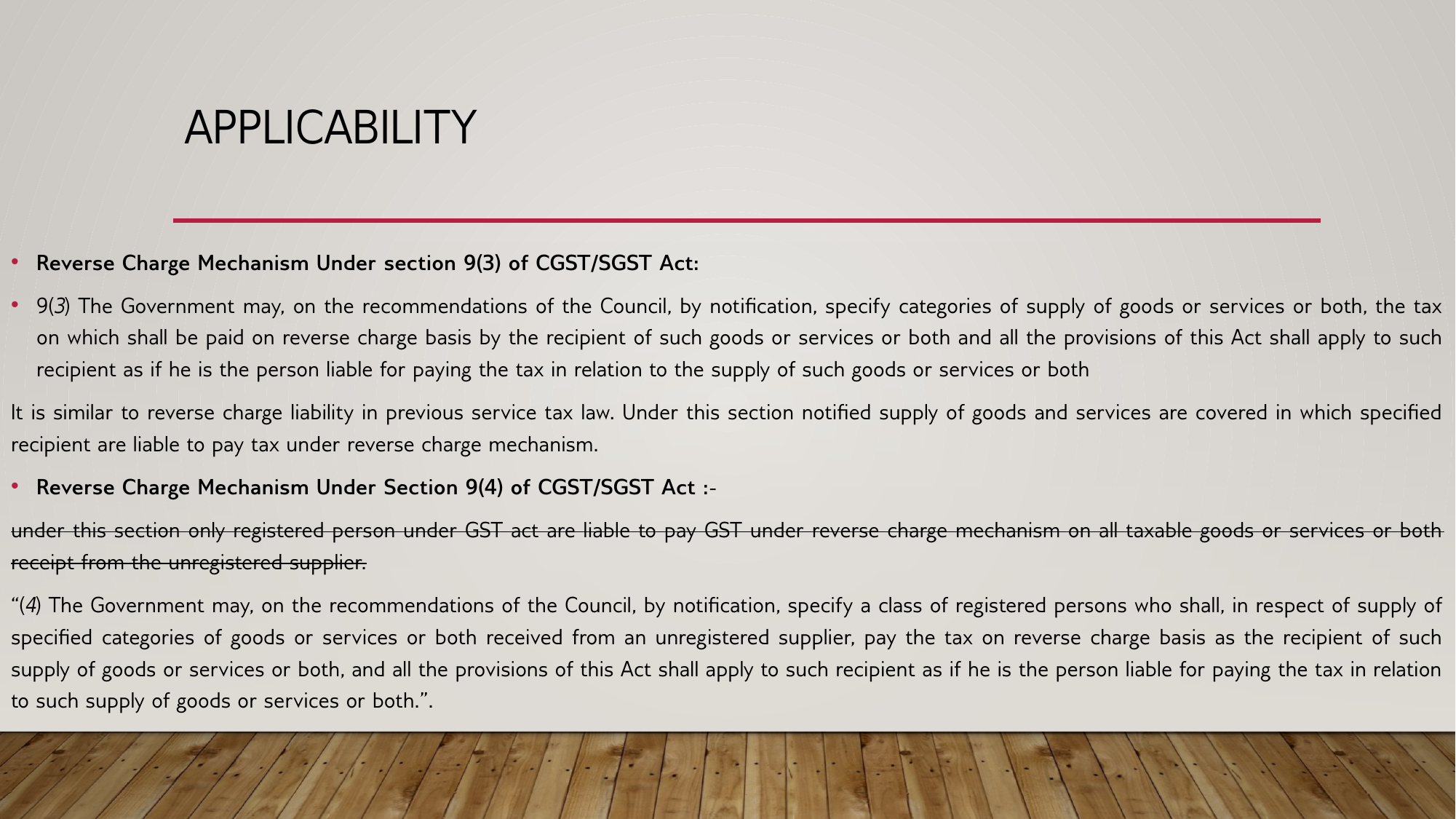

# Applicability
Reverse Charge Mechanism Under section 9(3) of CGST/SGST Act:
9(3) The Government may, on the recommendations of the Council, by notification, specify categories of supply of goods or services or both, the tax on which shall be paid on reverse charge basis by the recipient of such goods or services or both and all the provisions of this Act shall apply to such recipient as if he is the person liable for paying the tax in relation to the supply of such goods or services or both
It is similar to reverse charge liability in previous service tax law. Under this section notified supply of goods and services are covered in which specified recipient are liable to pay tax under reverse charge mechanism.
Reverse Charge Mechanism Under Section 9(4) of CGST/SGST Act :-
under this section only registered person under GST act are liable to pay GST under reverse charge mechanism on all taxable goods or services or both receipt from the unregistered supplier.
“(4) The Government may, on the recommendations of the Council, by notification, specify a class of registered persons who shall, in respect of supply of specified categories of goods or services or both received from an unregistered supplier, pay the tax on reverse charge basis as the recipient of such supply of goods or services or both, and all the provisions of this Act shall apply to such recipient as if he is the person liable for paying the tax in relation to such supply of goods or services or both.”.